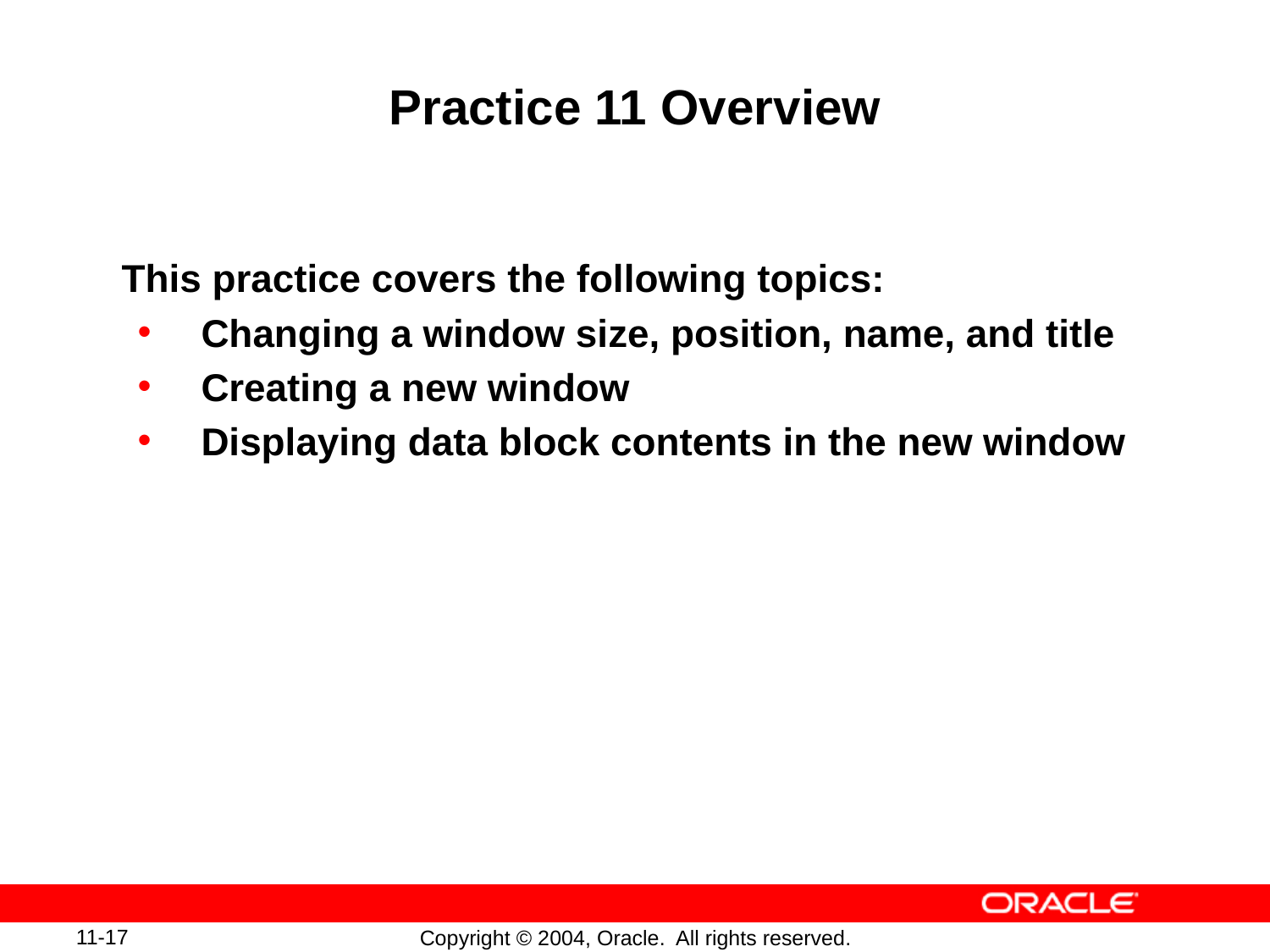

# Practice 11 Overview
This practice covers the following topics:
Changing a window size, position, name, and title
Creating a new window
Displaying data block contents in the new window